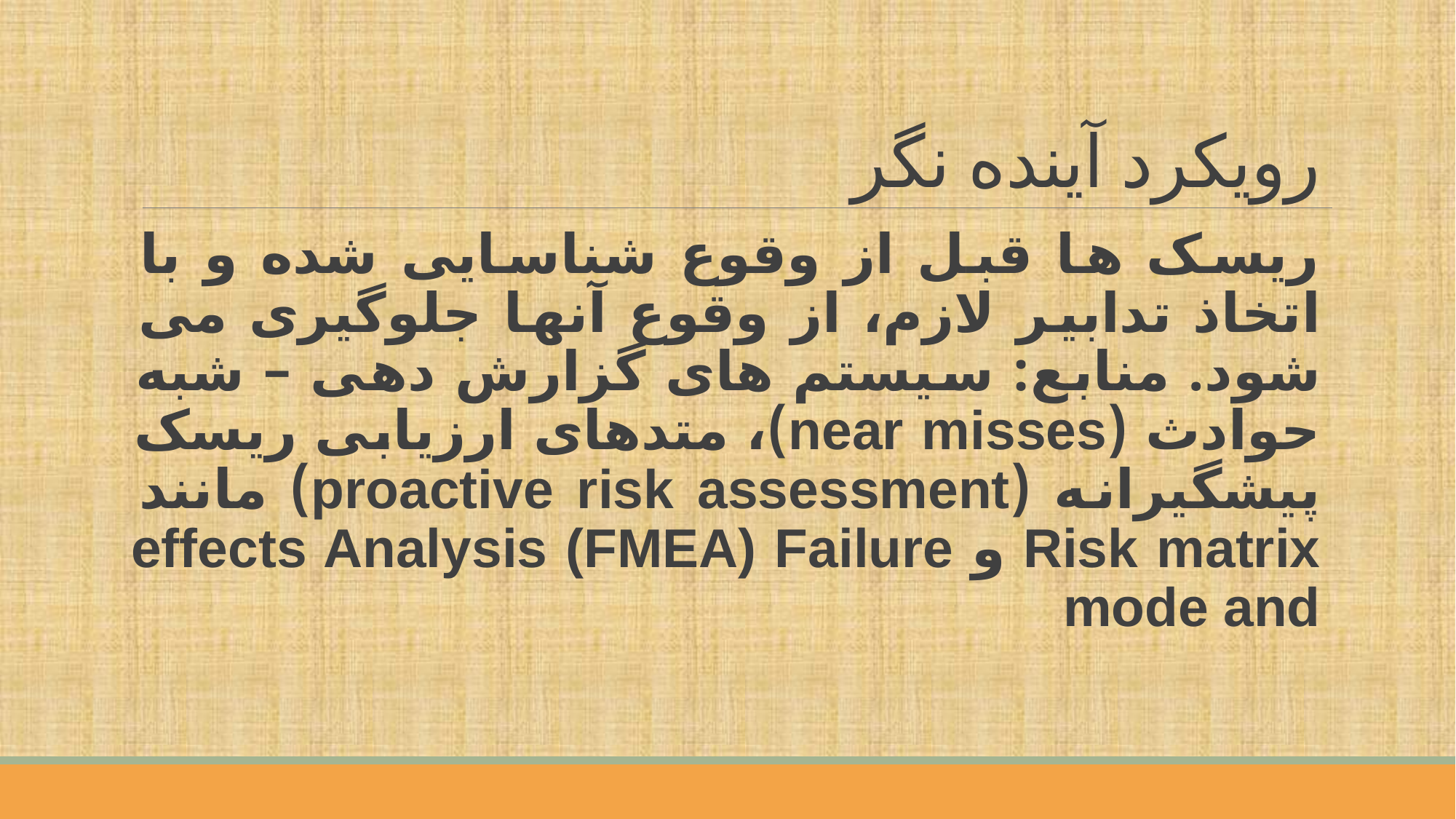

# رویکرد آینده نگر
ریسک ها قبل از وقوع شناسایی شده و با اتخاذ تدابیر لازم، از وقوع آنها جلوگیری می شود. منابع: سیستم های گزارش دهی – شبه حوادث (near misses)، متدهای ارزیابی ریسک پیشگیرانه (proactive risk assessment) مانند Risk matrix و effects Analysis (FMEA) Failure mode and